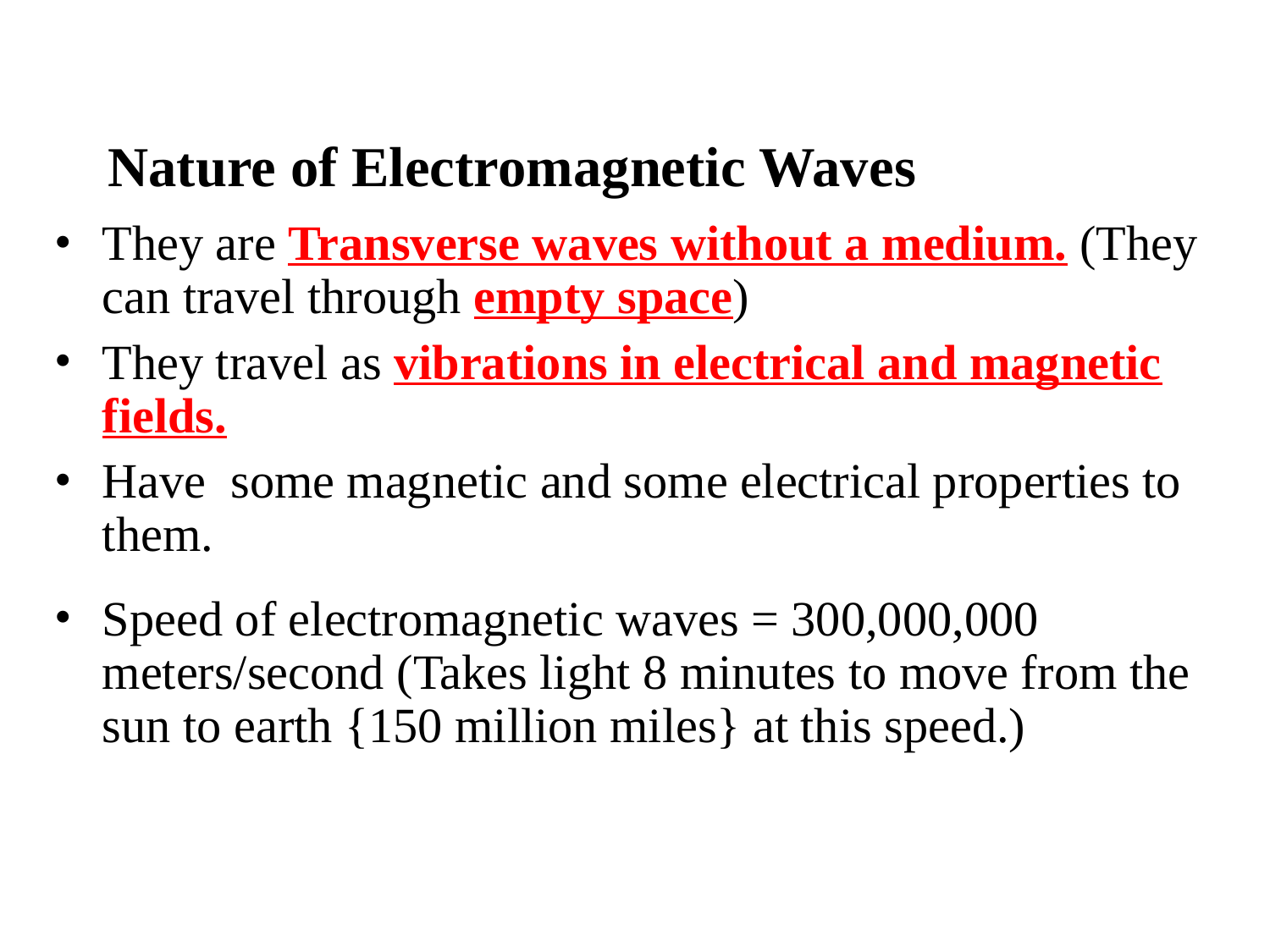

# Nature of Electromagnetic Waves
They are Transverse waves without a medium. (They can travel through empty space)
They travel as vibrations in electrical and magnetic fields.
Have  some magnetic and some electrical properties to them.
Speed of electromagnetic waves = 300,000,000 meters/second (Takes light 8 minutes to move from the sun to earth {150 million miles} at this speed.)